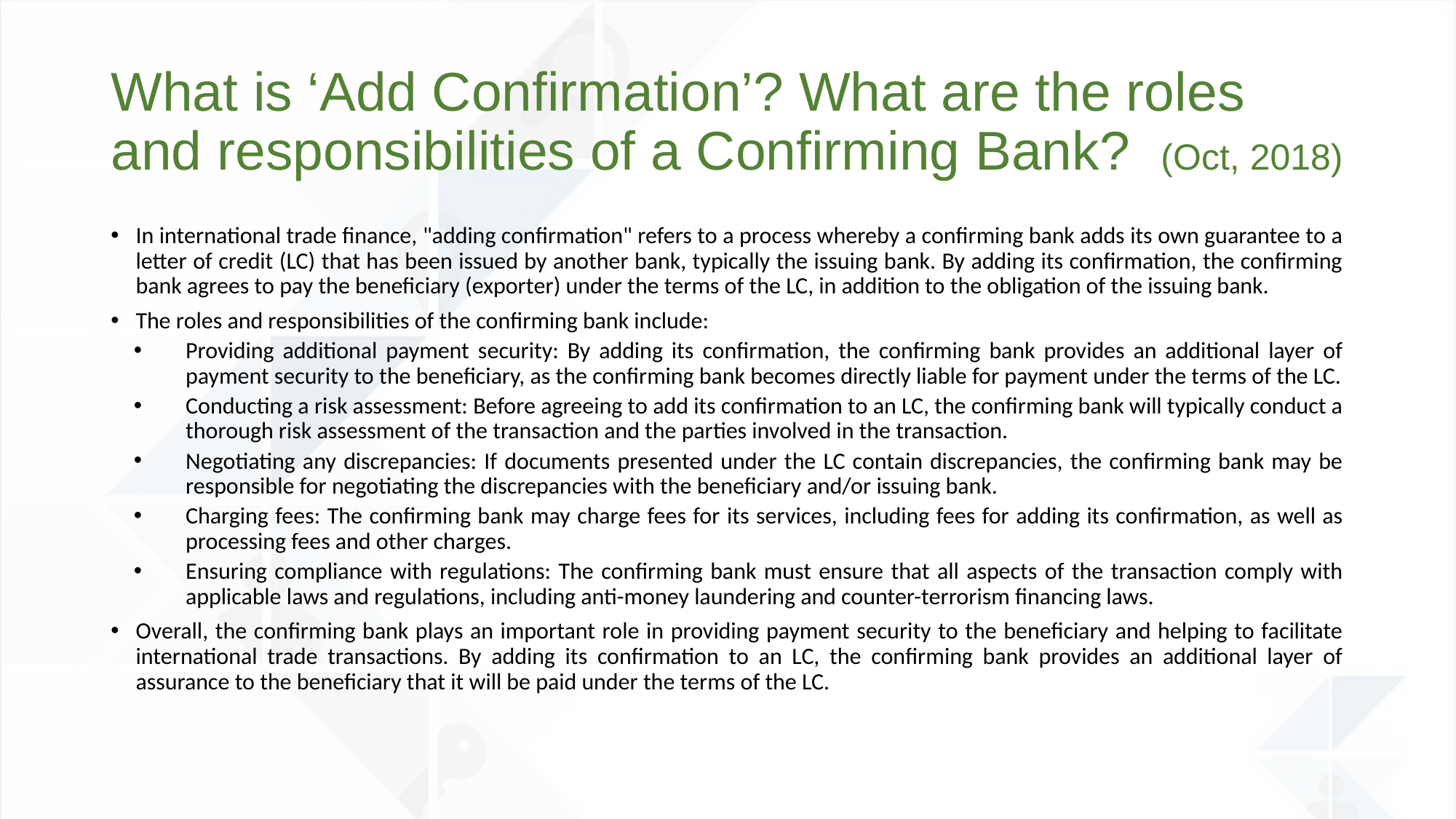

# What is ‘Add Confirmation’? What are the roles and responsibilities of a Confirming Bank?  (Oct, 2018)
In international trade finance, "adding confirmation" refers to a process whereby a confirming bank adds its own guarantee to a letter of credit (LC) that has been issued by another bank, typically the issuing bank. By adding its confirmation, the confirming bank agrees to pay the beneficiary (exporter) under the terms of the LC, in addition to the obligation of the issuing bank.
The roles and responsibilities of the confirming bank include:
Providing additional payment security: By adding its confirmation, the confirming bank provides an additional layer of payment security to the beneficiary, as the confirming bank becomes directly liable for payment under the terms of the LC.
Conducting a risk assessment: Before agreeing to add its confirmation to an LC, the confirming bank will typically conduct a thorough risk assessment of the transaction and the parties involved in the transaction.
Negotiating any discrepancies: If documents presented under the LC contain discrepancies, the confirming bank may be responsible for negotiating the discrepancies with the beneficiary and/or issuing bank.
Charging fees: The confirming bank may charge fees for its services, including fees for adding its confirmation, as well as processing fees and other charges.
Ensuring compliance with regulations: The confirming bank must ensure that all aspects of the transaction comply with applicable laws and regulations, including anti-money laundering and counter-terrorism financing laws.
Overall, the confirming bank plays an important role in providing payment security to the beneficiary and helping to facilitate international trade transactions. By adding its confirmation to an LC, the confirming bank provides an additional layer of assurance to the beneficiary that it will be paid under the terms of the LC.